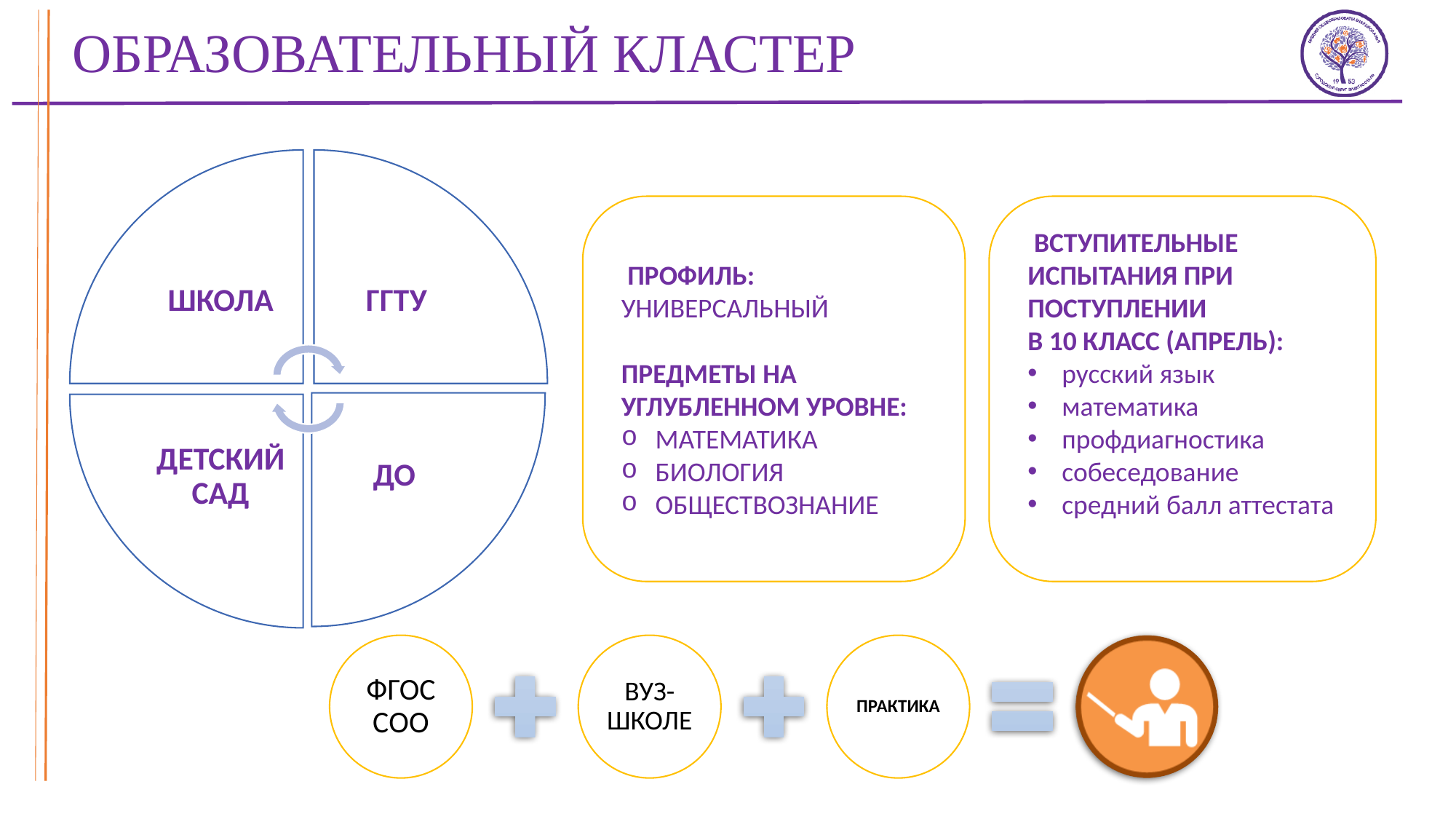

ОБРАЗОВАТЕЛЬНЫЙ КЛАСТЕР
ШКОЛА
ГГТУ
ДО
ДЕТСКИЙ САД
 ПРОФИЛЬ: УНИВЕРСАЛЬНЫЙ

ПРЕДМЕТЫ НА УГЛУБЛЕННОМ УРОВНЕ:
МАТЕМАТИКА
БИОЛОГИЯ
ОБЩЕСТВОЗНАНИЕ
 ВСТУПИТЕЛЬНЫЕ ИСПЫТАНИЯ ПРИ ПОСТУПЛЕНИИ
В 10 КЛАСС (АПРЕЛЬ):
русский язык
математика
профдиагностика
собеседование
средний балл аттестата

ФГОС СОО

ВУЗ-ШКОЛЕ

ПРАКТИКА